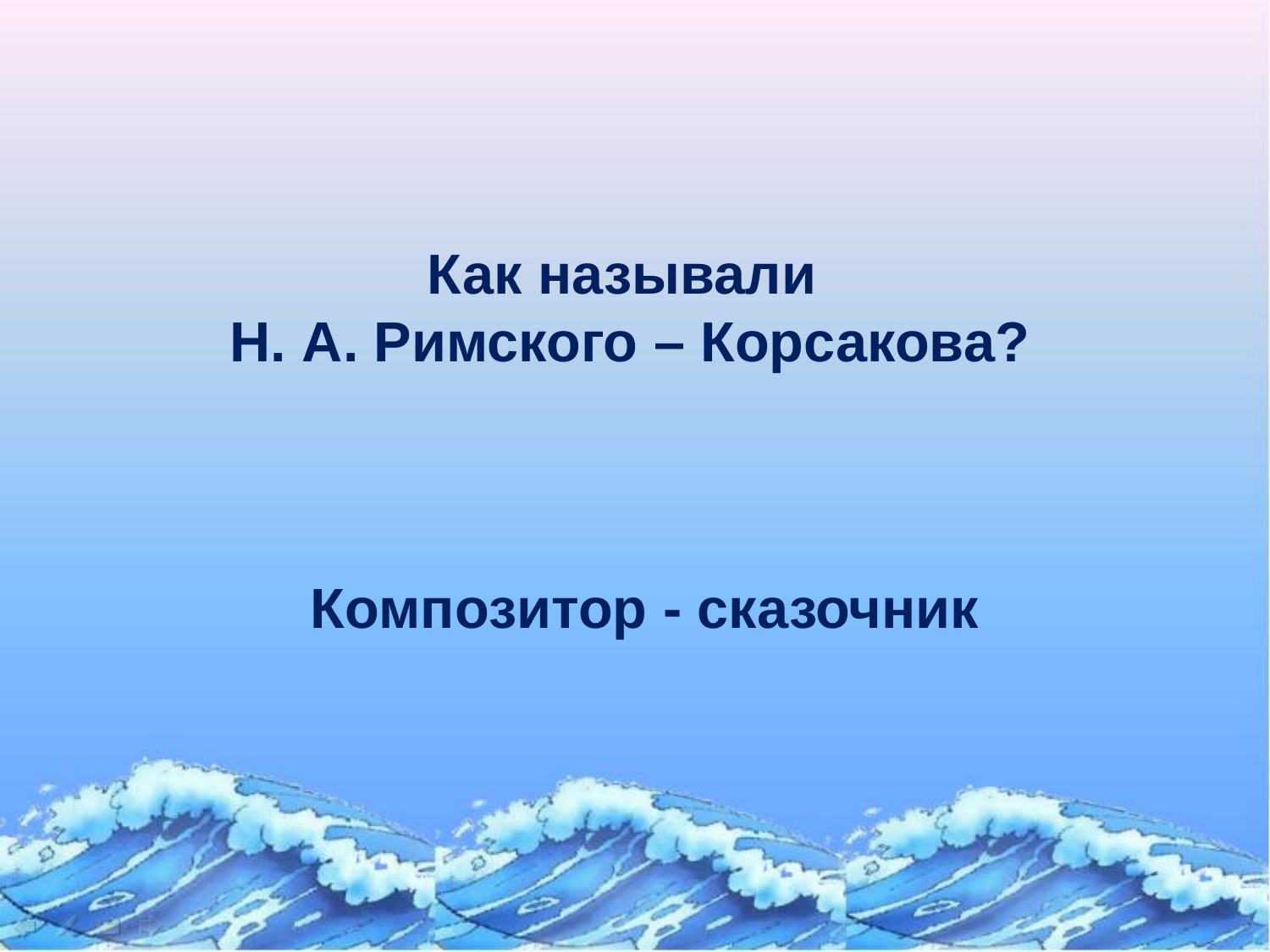

# Как называли Н. А. Римского – Корсакова?
Композитор - сказочник